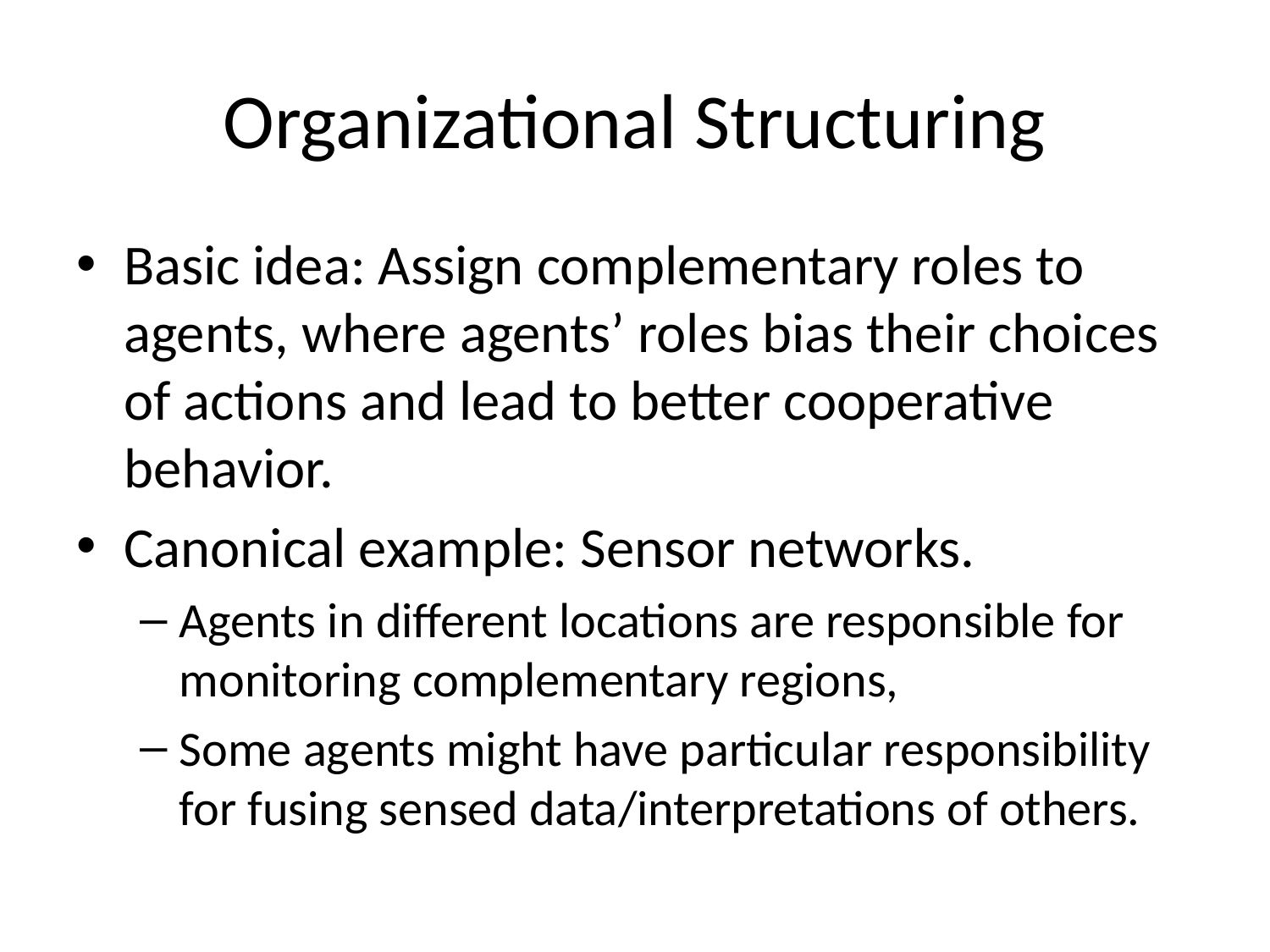

# Organizational Structuring
Basic idea: Assign complementary roles to agents, where agents’ roles bias their choices of actions and lead to better cooperative behavior.
Canonical example: Sensor networks.
Agents in different locations are responsible for monitoring complementary regions,
Some agents might have particular responsibility for fusing sensed data/interpretations of others.